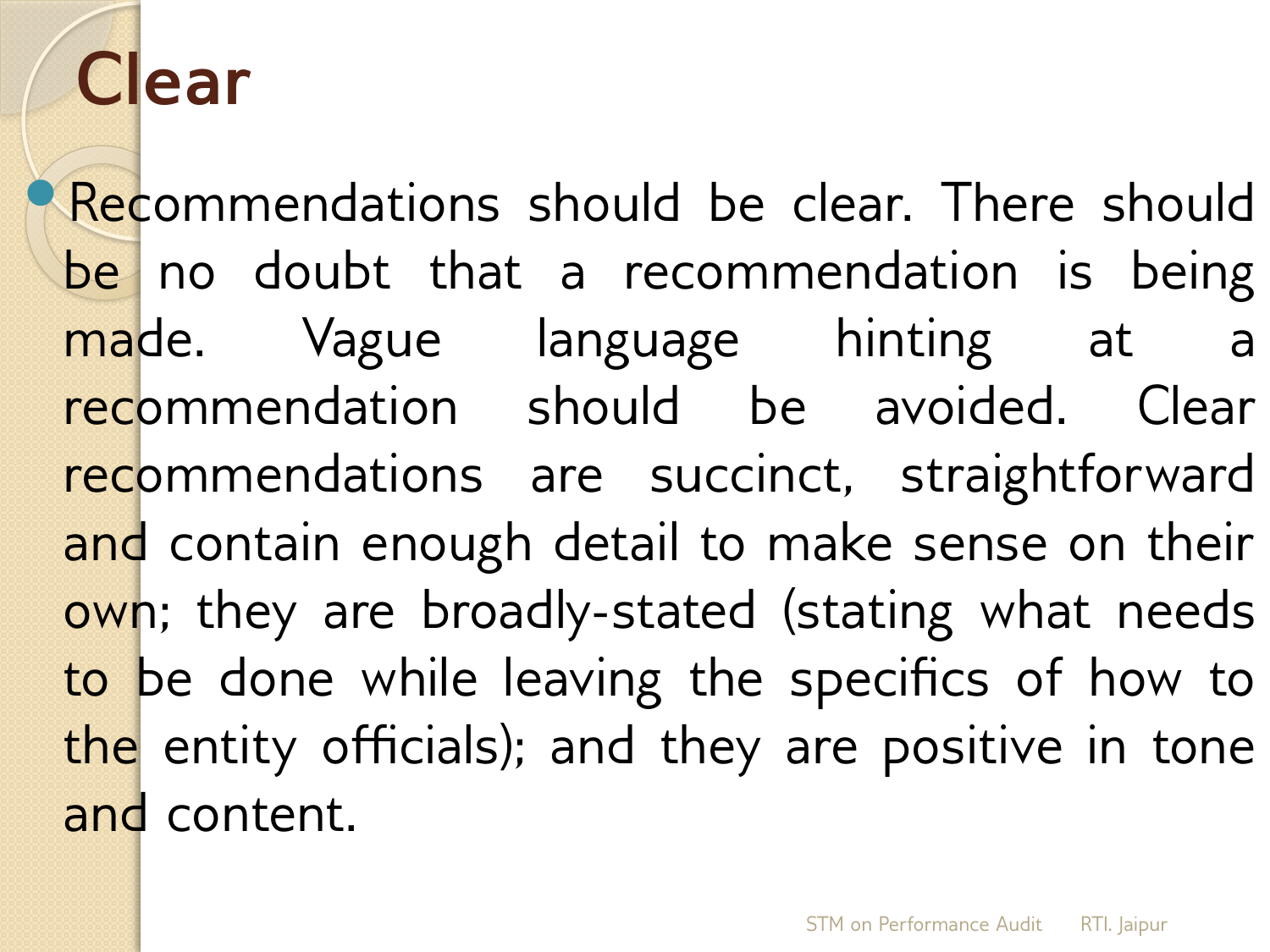

# Clear
Recommendations should be clear. There should be no doubt that a recommendation is being made. Vague language hinting at a recommendation should be avoided. Clear recommendations are succinct, straightforward and contain enough detail to make sense on their own; they are broadly-stated (stating what needs to be done while leaving the specifics of how to the entity officials); and they are positive in tone and content.

STM on Performance Audit      RTI. Jaipur